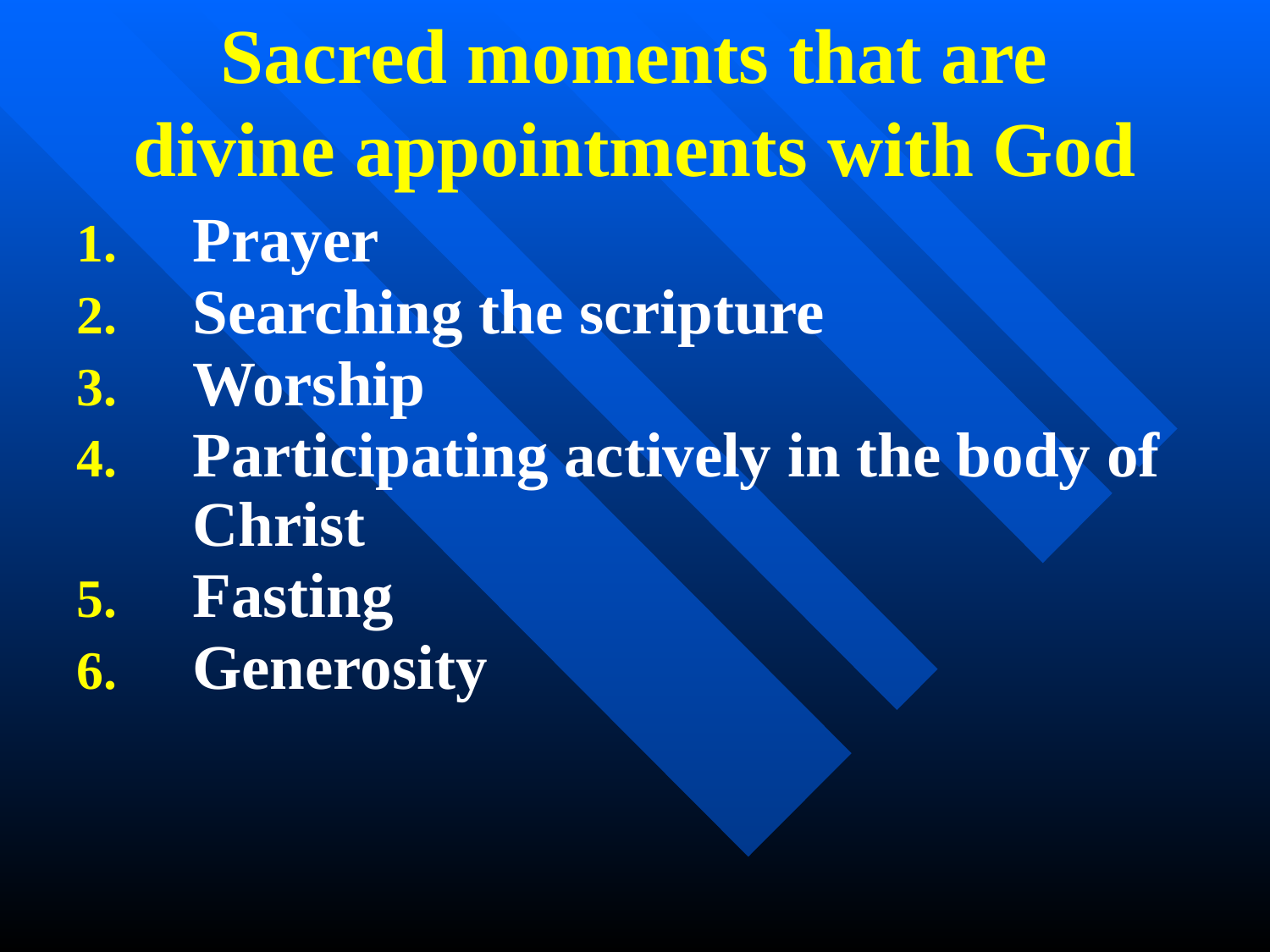

Sacred moments that are
divine appointments with God
Prayer
Searching the scripture
Worship
Participating actively in the body of Christ
Fasting
Generosity